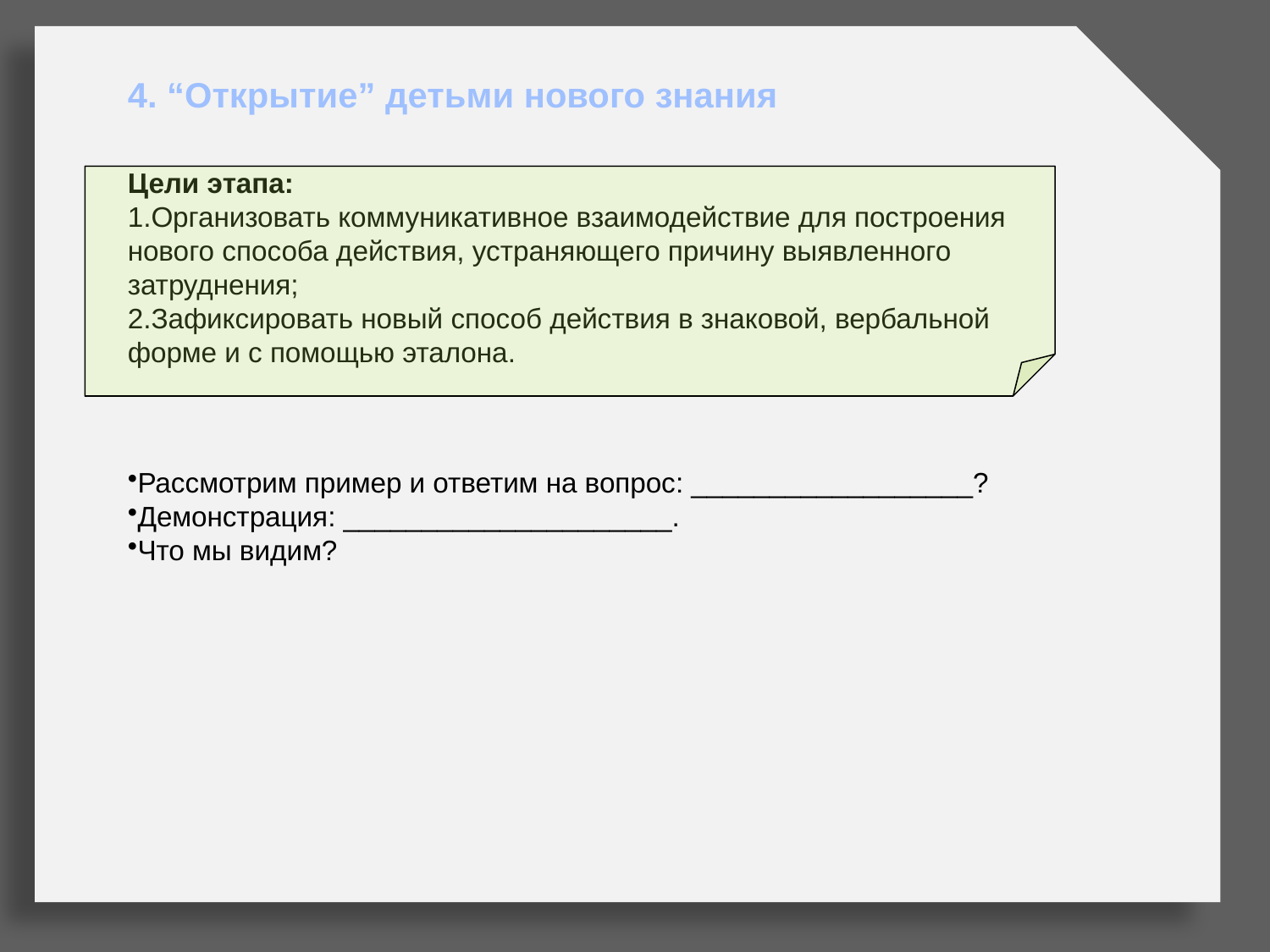

4. “Открытие” детьми нового знания

Цели этапа:
Организовать коммуникативное взаимодействие для построения нового способа действия, устраняющего причину выявленного затруднения;
Зафиксировать новый способ действия в знаковой, вербальной форме и с помощью эталона.

Рассмотрим пример и ответим на вопрос: __________________?
Демонстрация: _____________________.
Что мы видим?